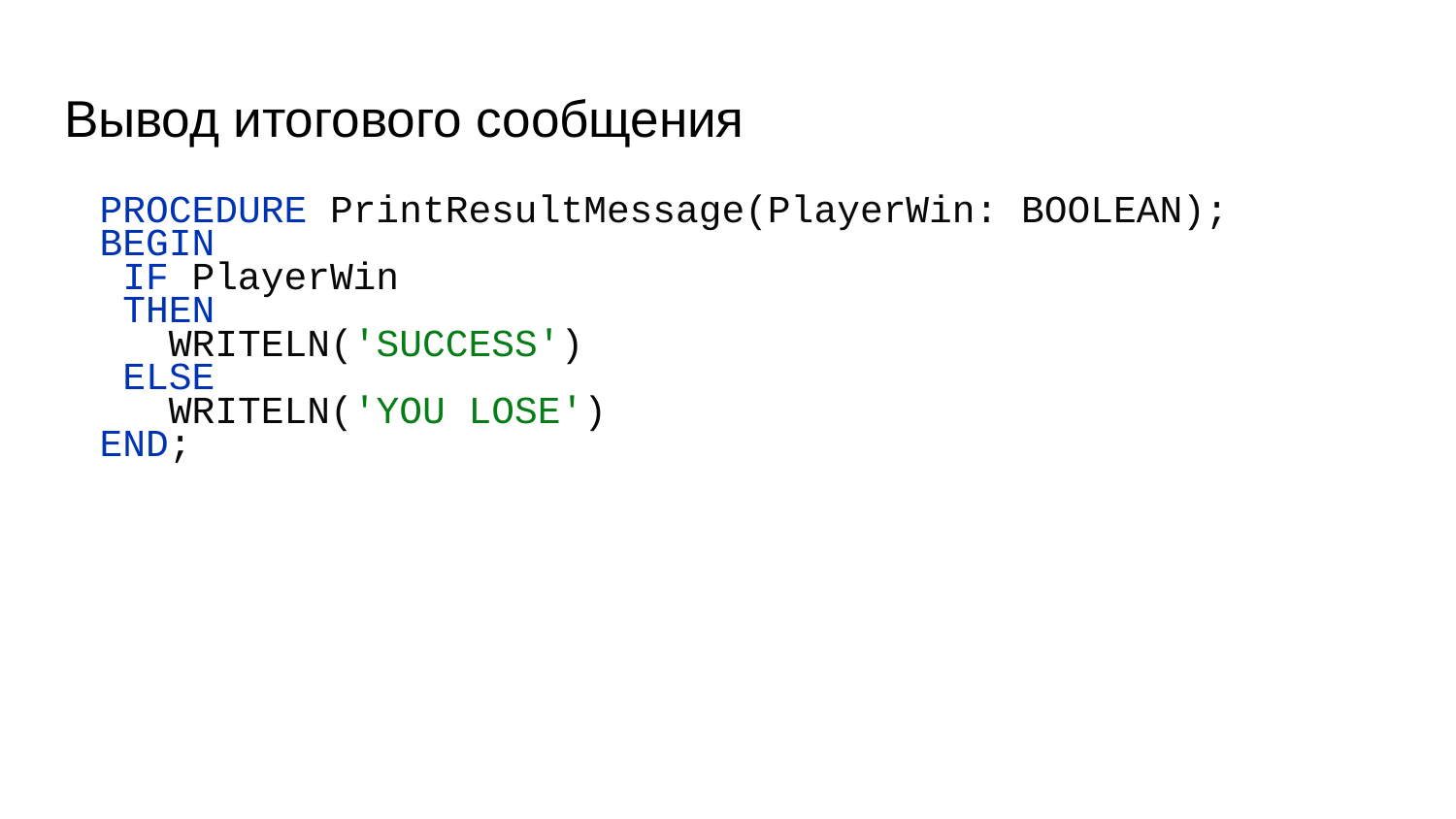

# Вывод итогового сообщения
PROCEDURE PrintResultMessage(PlayerWin: BOOLEAN);
BEGIN
 IF PlayerWin
 THEN
   WRITELN('SUCCESS')
 ELSE
   WRITELN('YOU LOSE')
END;